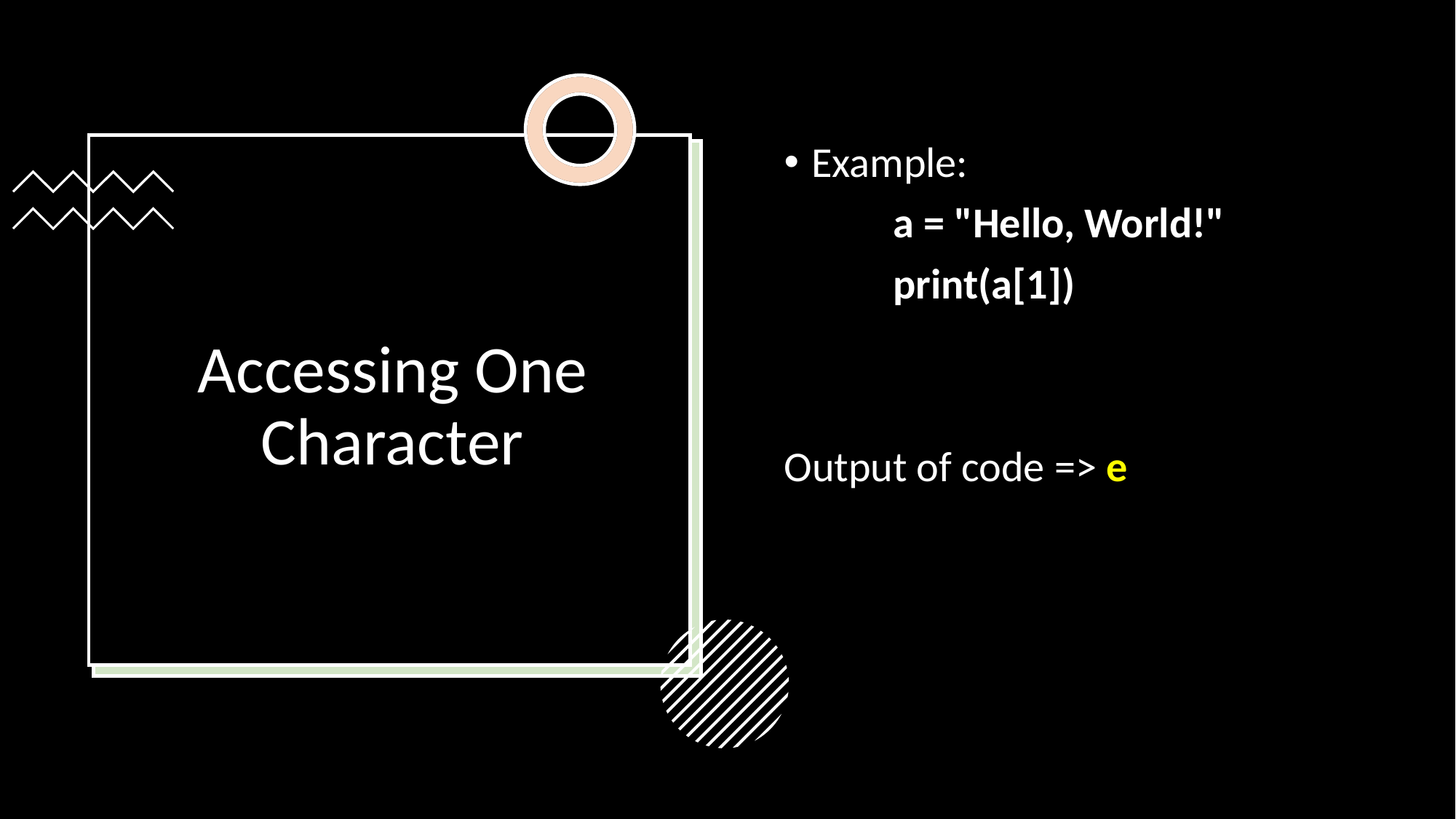

Example:
	a = "Hello, World!"
	print(a[1])

Output of code => e

# Accessing One Character